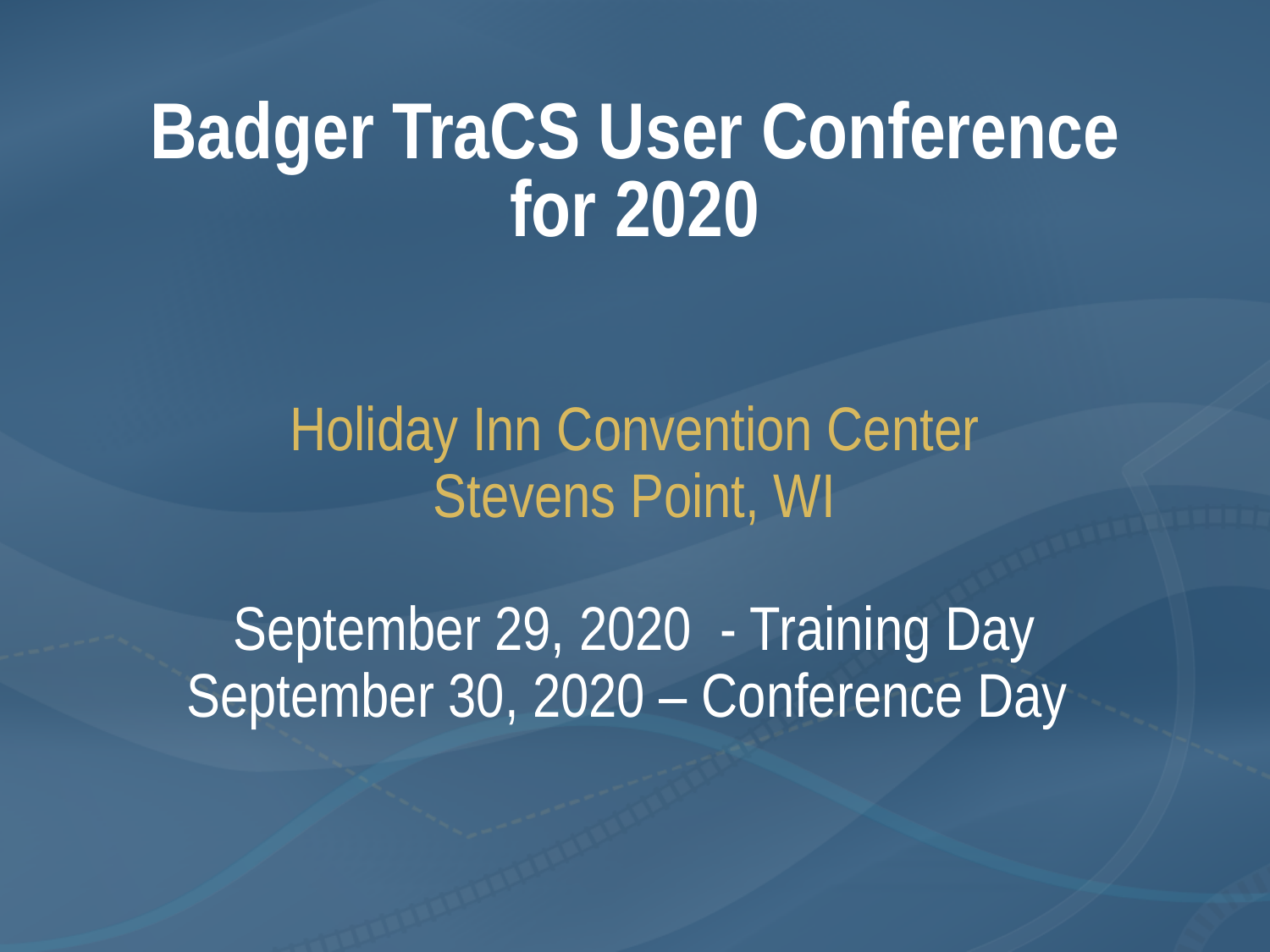

# Badger TraCS User Conference for 2020

Holiday Inn Convention Center
Stevens Point, WI

September 29, 2020  - Training Day
September 30, 2020 – Conference Day